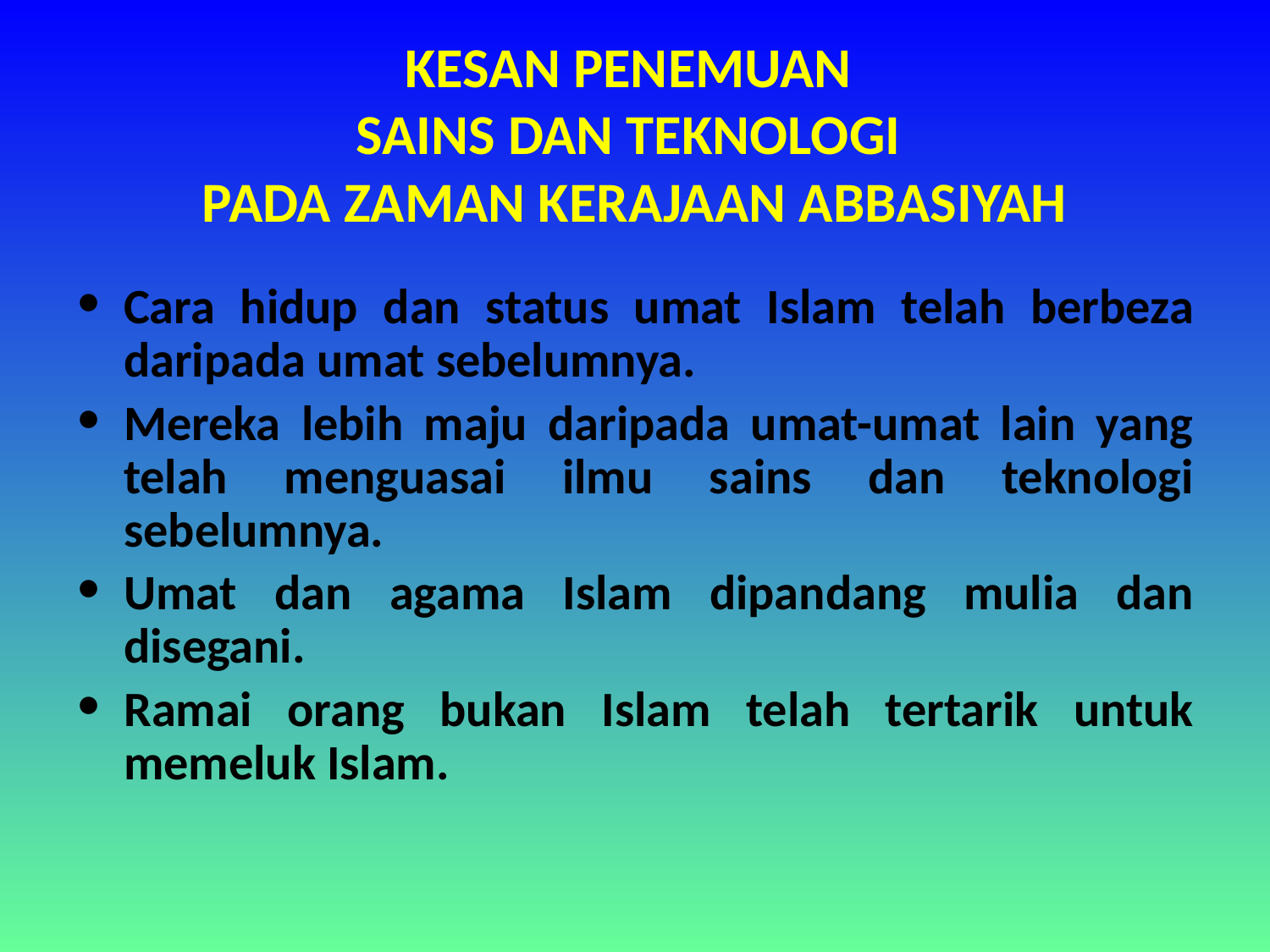

KESAN PENEMUAN
SAINS DAN TEKNOLOGI
PADA ZAMAN KERAJAAN ABBASIYAH
Cara hidup dan status umat Islam telah berbeza daripada umat sebelumnya.
Mereka lebih maju daripada umat-umat lain yang telah menguasai ilmu sains dan teknologi sebelumnya.
Umat dan agama Islam dipandang mulia dan disegani.
Ramai orang bukan Islam telah tertarik untuk memeluk Islam.